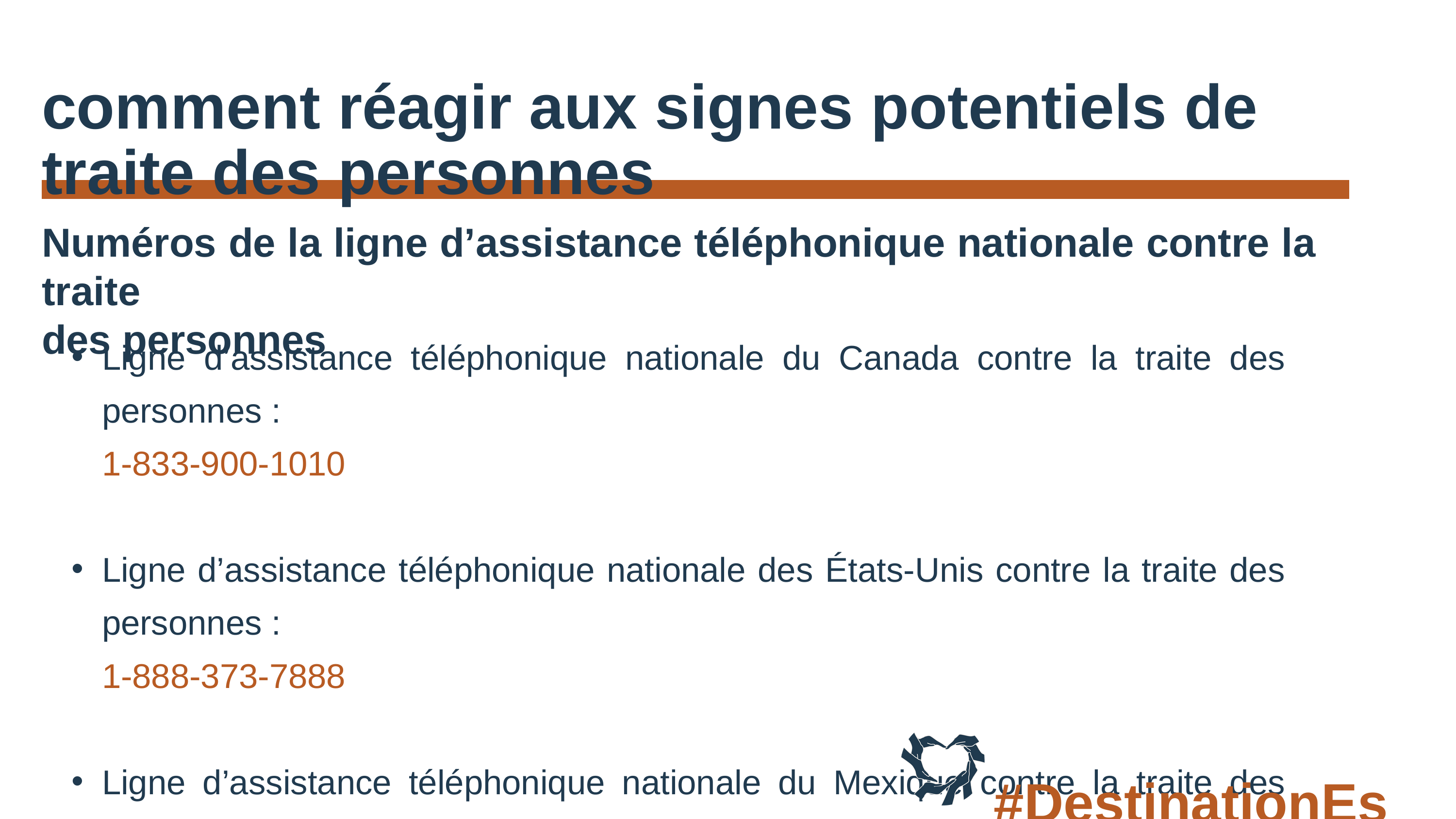

comment réagir aux signes potentiels de traite des personnes

Numéros de la ligne d’assistance téléphonique nationale contre la traite
des personnes
Ligne d’assistance téléphonique nationale du Canada contre la traite des personnes :
1-833-900-1010

Ligne d’assistance téléphonique nationale des États-Unis contre la traite des personnes :
1-888-373-7888

Ligne d’assistance téléphonique nationale du Mexique contre la traite des personnes : 800 55 33-000

#DestinationEspoir